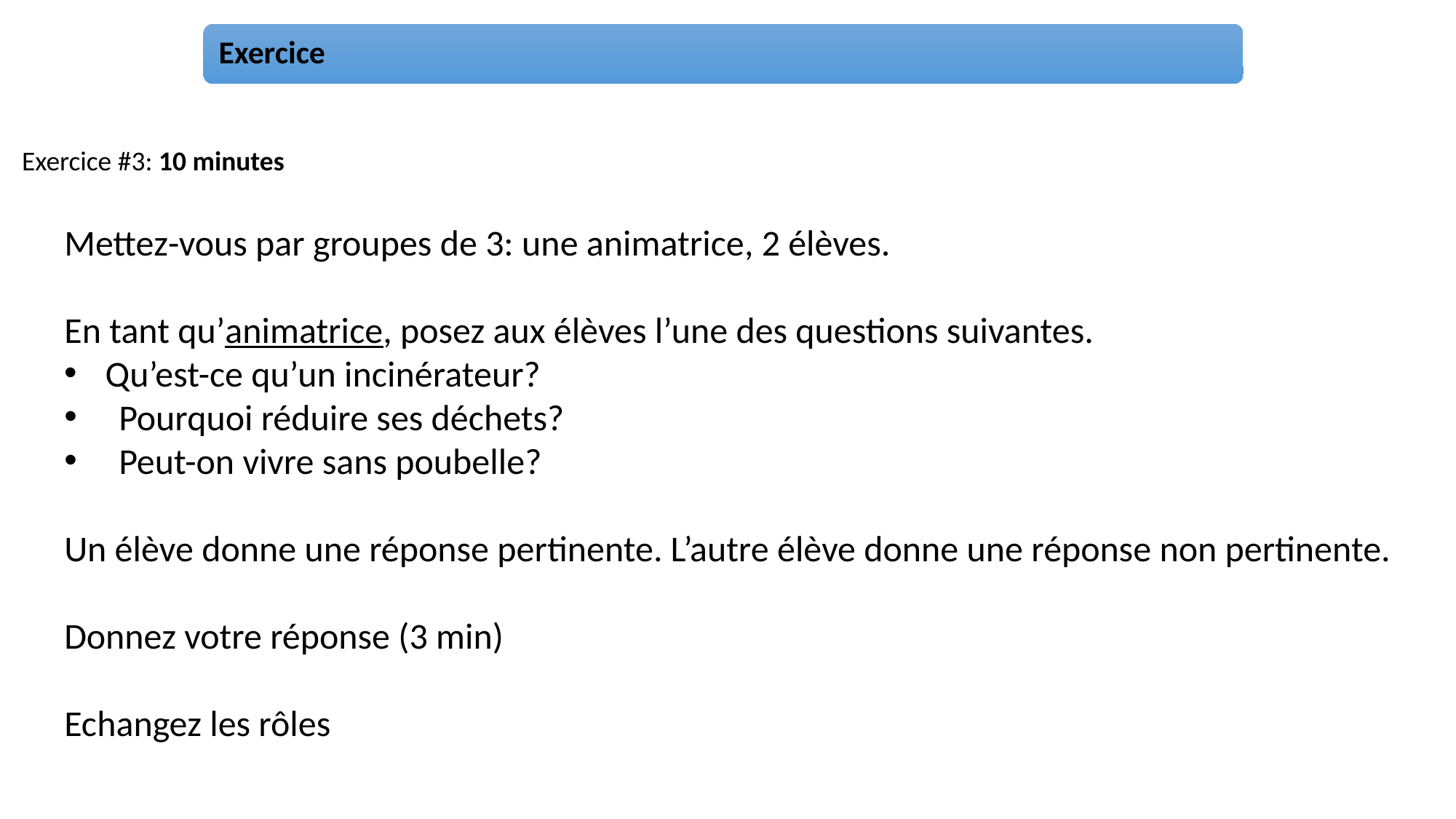

Exercice
Exercice #3: 10 minutes

Mettez-vous par groupes de 3: une animatrice, 2 élèves.

En tant qu’animatrice, posez aux élèves l’une des questions suivantes.
Qu’est-ce qu’un incinérateur?
Pourquoi réduire ses déchets?
Peut-on vivre sans poubelle?

Un élève donne une réponse pertinente. L’autre élève donne une réponse non pertinente.

Donnez votre réponse (3 min)

Echangez les rôles